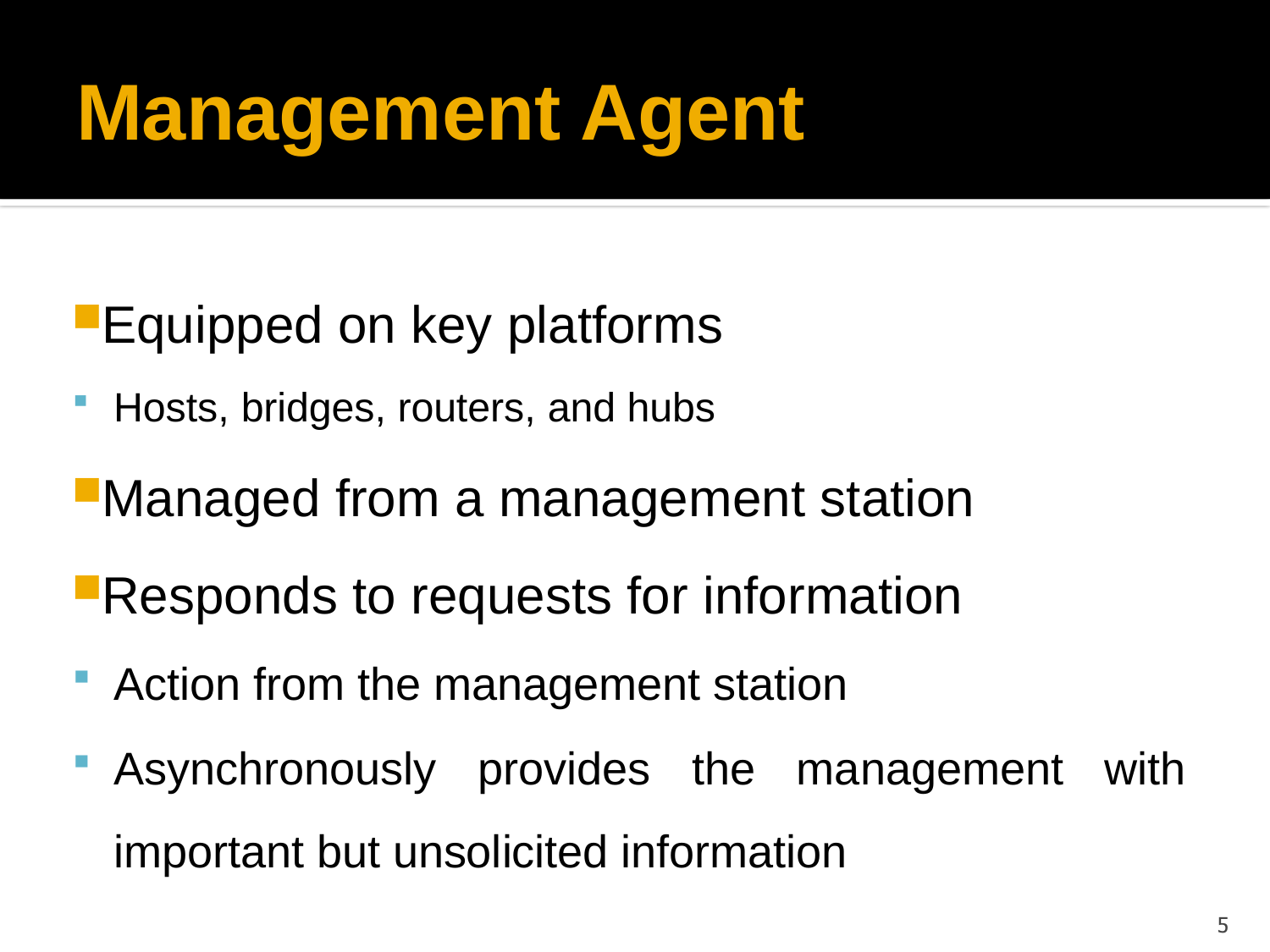

# Management Agent
Equipped on key platforms
Hosts, bridges, routers, and hubs
Managed from a management station
Responds to requests for information
Action from the management station
Asynchronously provides the management with important but unsolicited information

5